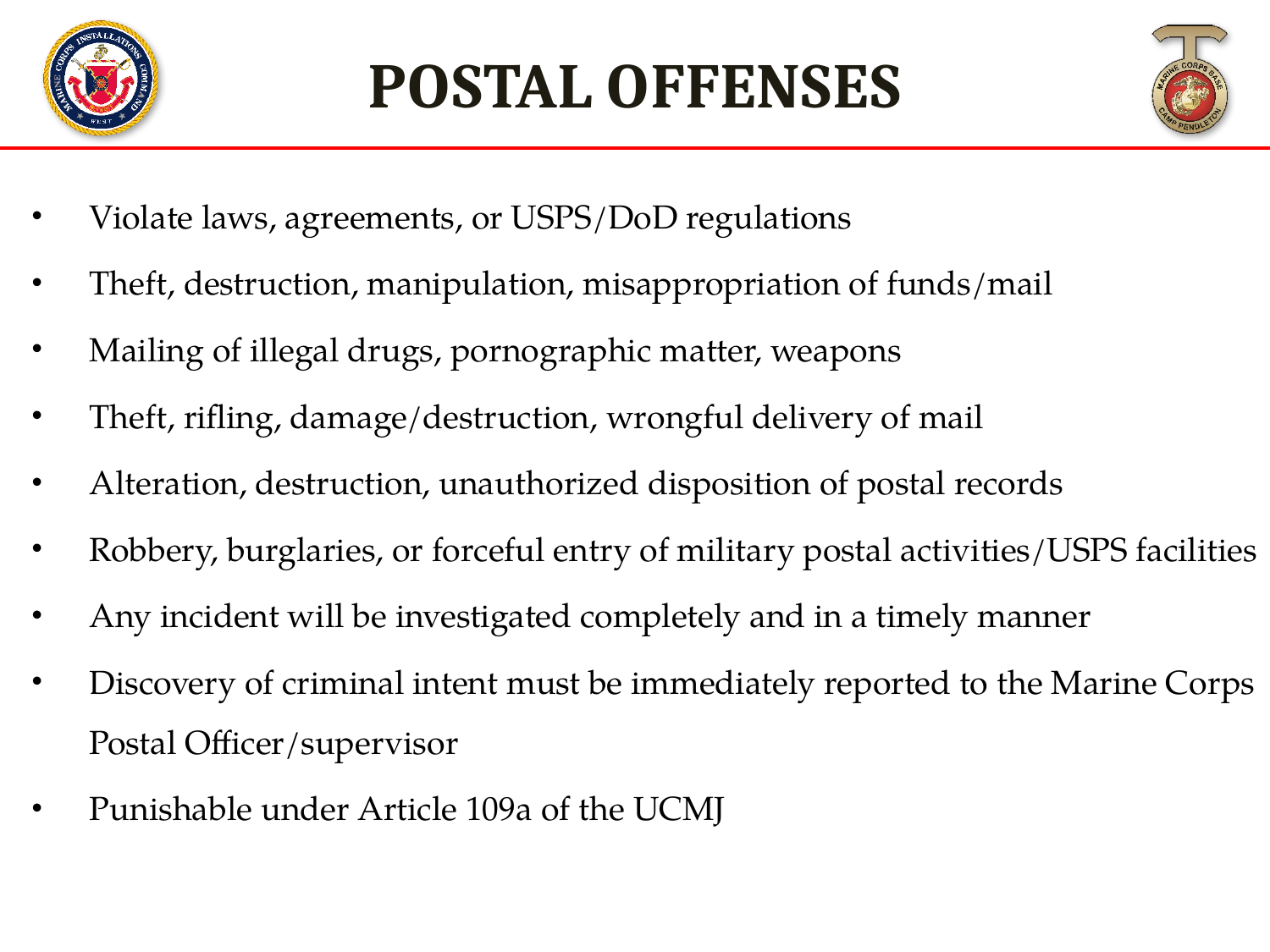

POSTAL OFFENSES
Violate laws, agreements, or USPS/DoD regulations
Theft, destruction, manipulation, misappropriation of funds/mail
Mailing of illegal drugs, pornographic matter, weapons
Theft, rifling, damage/destruction, wrongful delivery of mail
Alteration, destruction, unauthorized disposition of postal records
Robbery, burglaries, or forceful entry of military postal activities/USPS facilities
Any incident will be investigated completely and in a timely manner
Discovery of criminal intent must be immediately reported to the Marine Corps Postal Officer/supervisor
Punishable under Article 109a of the UCMJ